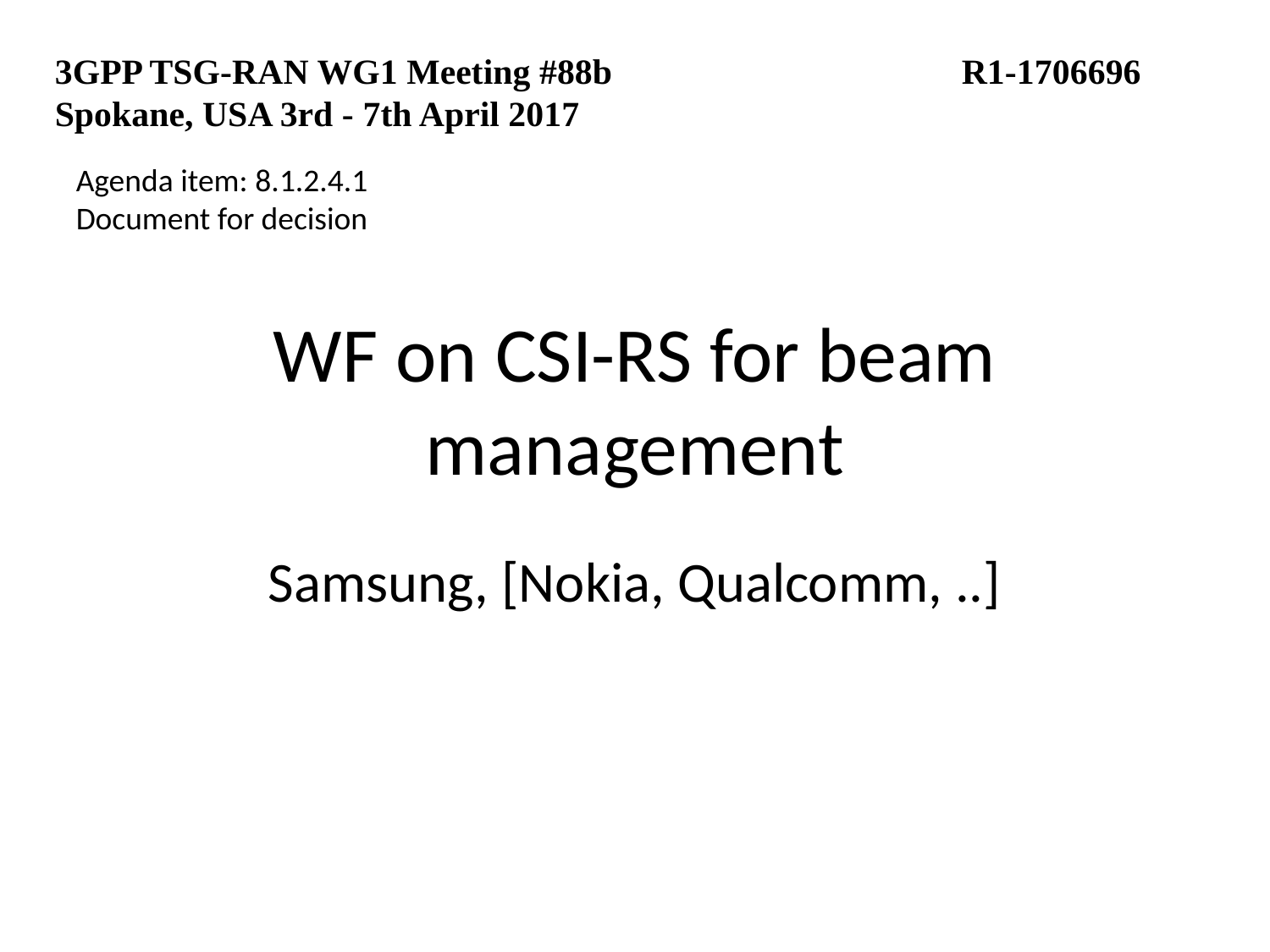

3GPP TSG-RAN WG1 Meeting #88b	   	      	  R1-1706696
Spokane, USA 3rd - 7th April 2017
Agenda item: 8.1.2.4.1
Document for decision
# WF on CSI-RS for beam management
Samsung, [Nokia, Qualcomm, ..]